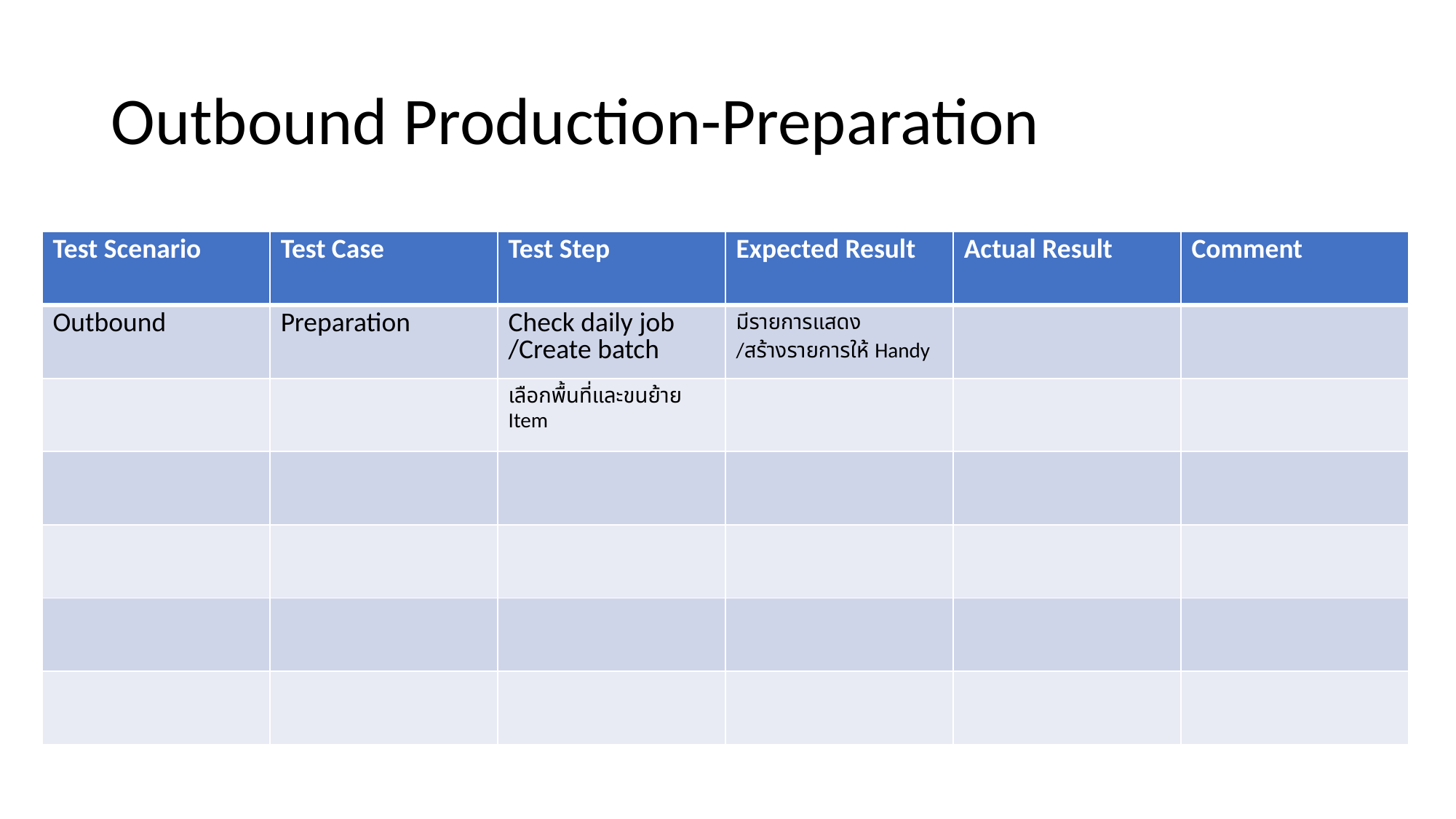

# Outbound Production-Preparation
| Test Scenario | Test Case | Test Step | Expected Result | Actual Result | Comment |
| --- | --- | --- | --- | --- | --- |
| Outbound | Preparation | Check daily job /Create batch | มีรายการแสดง /สร้างรายการให้ Handy |  |  |
|  |  | เลือกพื้นที่และขนย้าย Item |  |  |  |
|  |  |  |  |  |  |
|  |  |  |  |  |  |
|  |  |  |  |  |  |
|  |  |  |  |  |  |